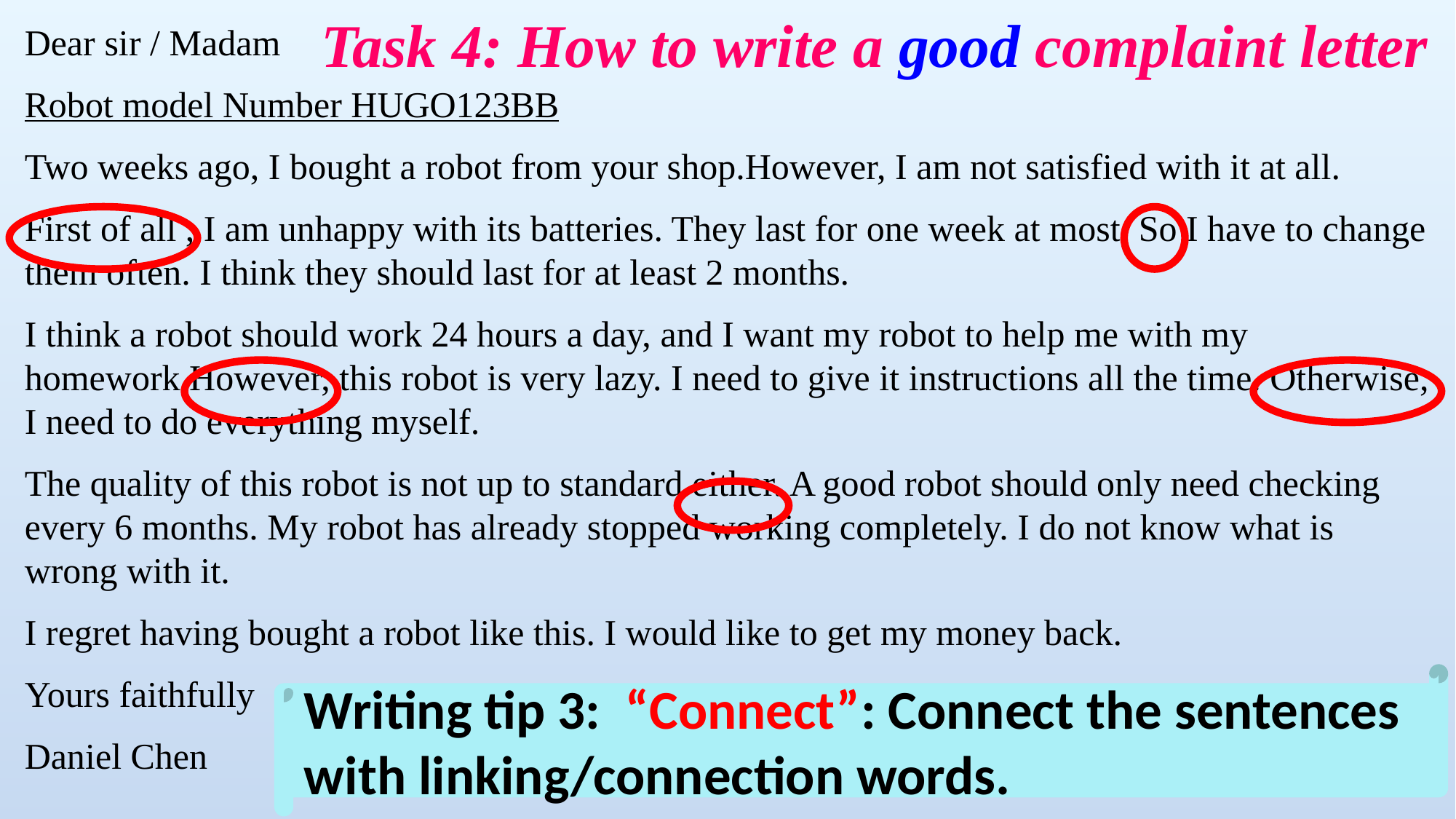

Task 4: How to write a good complaint letter
Dear sir / Madam
Robot model Number HUGO123BB
Two weeks ago, I bought a robot from your shop.However, I am not satisfied with it at all.
First of all , I am unhappy with its batteries. They last for one week at most. So I have to change them often. I think they should last for at least 2 months.
I think a robot should work 24 hours a day, and I want my robot to help me with my homework.However, this robot is very lazy. I need to give it instructions all the time. Otherwise, I need to do everything myself.
The quality of this robot is not up to standard either. A good robot should only need checking every 6 months. My robot has already stopped working completely. I do not know what is wrong with it.
I regret having bought a robot like this. I would like to get my money back.
Yours faithfully
Daniel Chen

Writing tip 3:  “Connect”: Connect the sentences with linking/connection words.